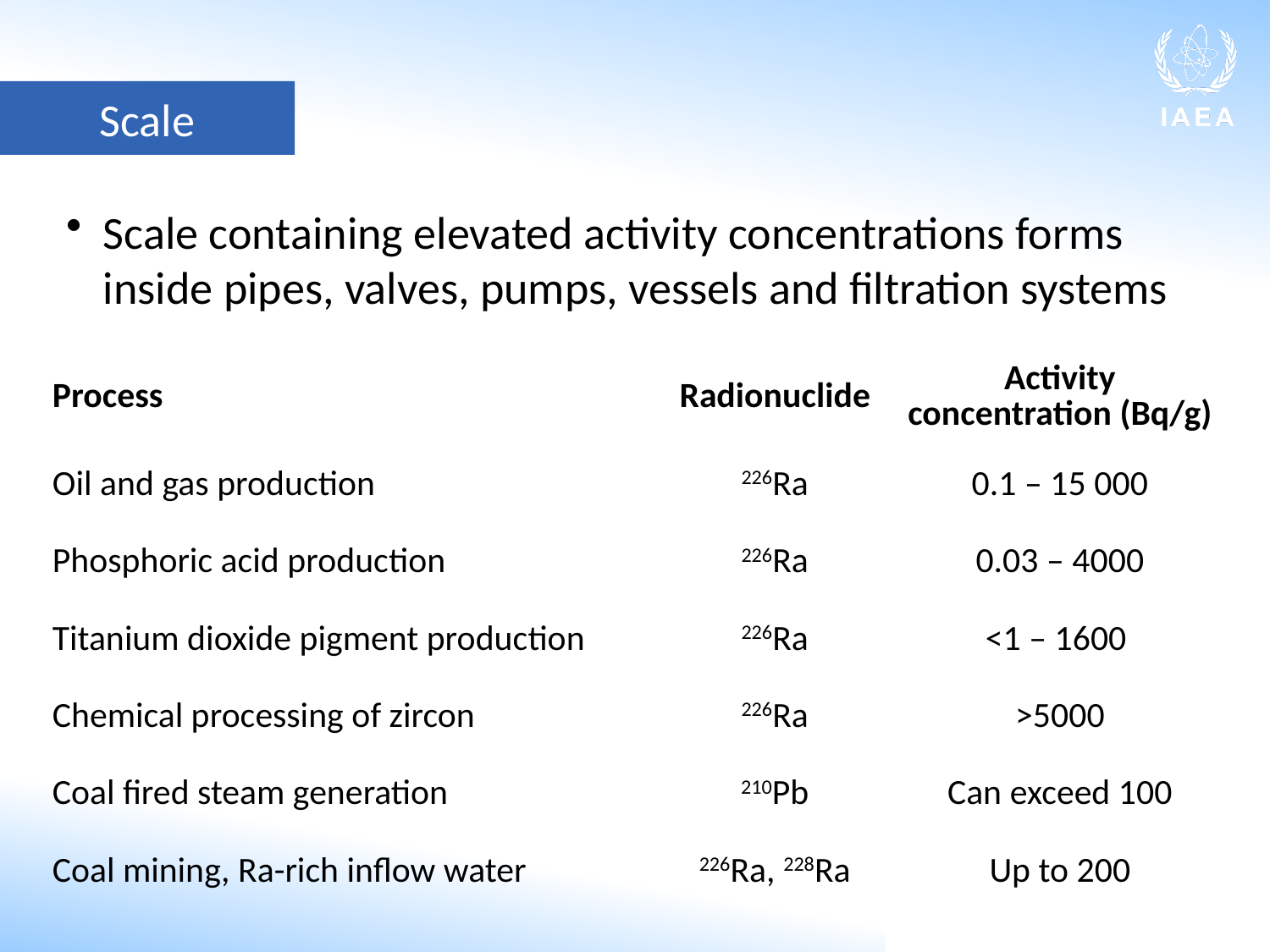

Scale
Scale containing elevated activity concentrations forms inside pipes, valves, pumps, vessels and filtration systems
| Process | Radionuclide | Activity concentration (Bq/g) |
| --- | --- | --- |
| Oil and gas production | 226Ra | 0.1 – 15 000 |
| Phosphoric acid production | 226Ra | 0.03 – 4000 |
| Titanium dioxide pigment production | 226Ra | <1 – 1600 |
| Chemical processing of zircon | 226Ra | >5000 |
| Coal fired steam generation | 210Pb | Can exceed 100 |
| Coal mining, Ra-rich inflow water | 226Ra, 228Ra | Up to 200 |